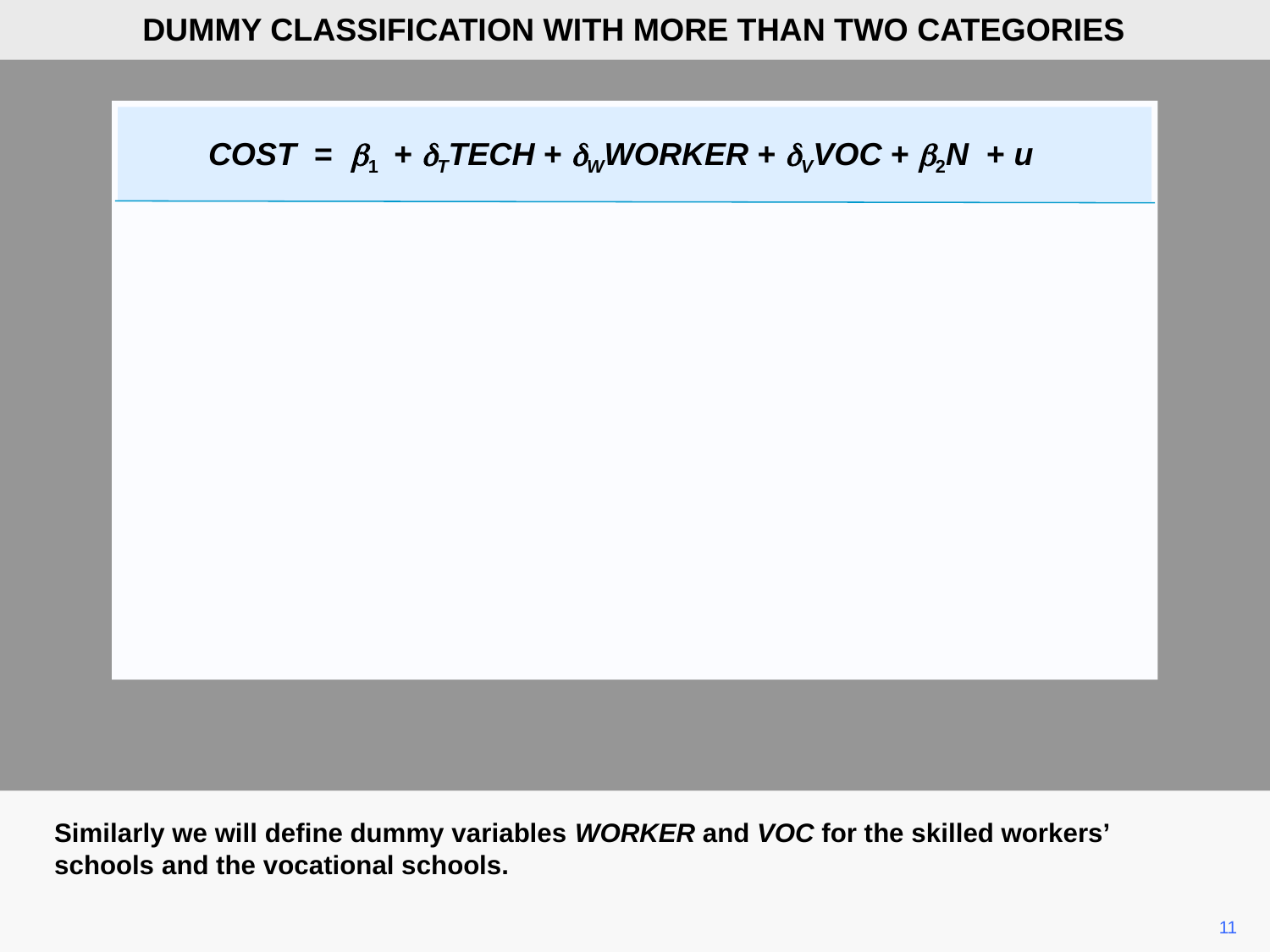

DUMMY CLASSIFICATION WITH MORE THAN TWO CATEGORIES

COST  =  β1 + δTTECH + δWWORKER + δVVOC + β2N  + u

Similarly we will define dummy variables WORKER and VOC for the skilled workers’ schools and the vocational schools.
11